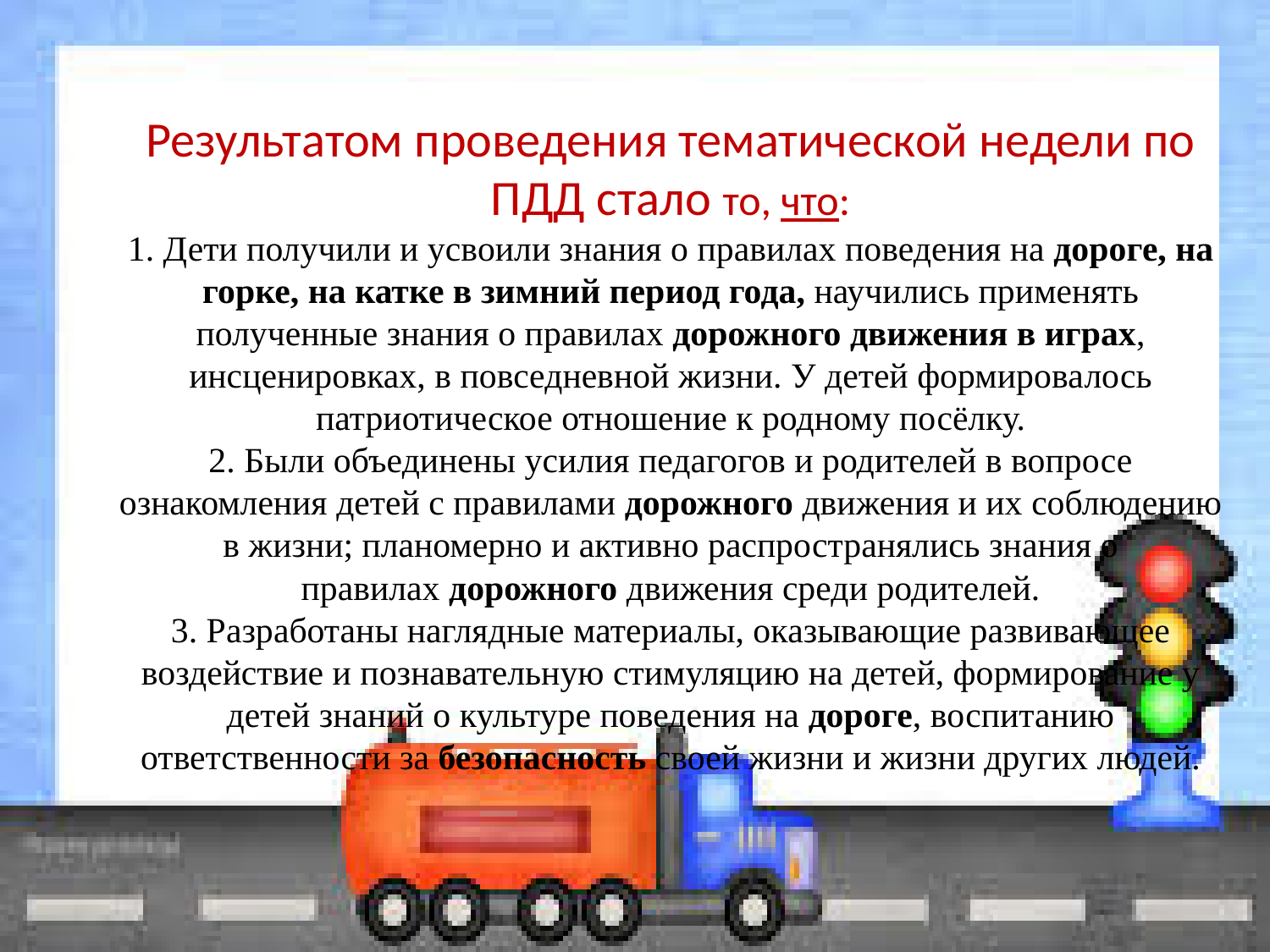

# Результатом проведения тематической недели по ПДД стало то, что: 1. Дети получили и усвоили знания о правилах поведения на дороге, на горке, на катке в зимний период года, научились применять полученные знания о правилах дорожного движения в играх, инсценировках, в повседневной жизни. У детей формировалось патриотическое отношение к родному посёлку. 2. Были объединены усилия педагогов и родителей в вопросе ознакомления детей с правилами дорожного движения и их соблюдению в жизни; планомерно и активно распространялись знания о правилах дорожного движения среди родителей. 3. Разработаны наглядные материалы, оказывающие развивающее воздействие и познавательную стимуляцию на детей, формирование у детей знаний о культуре поведения на дороге, воспитанию ответственности за безопасность своей жизни и жизни других людей.